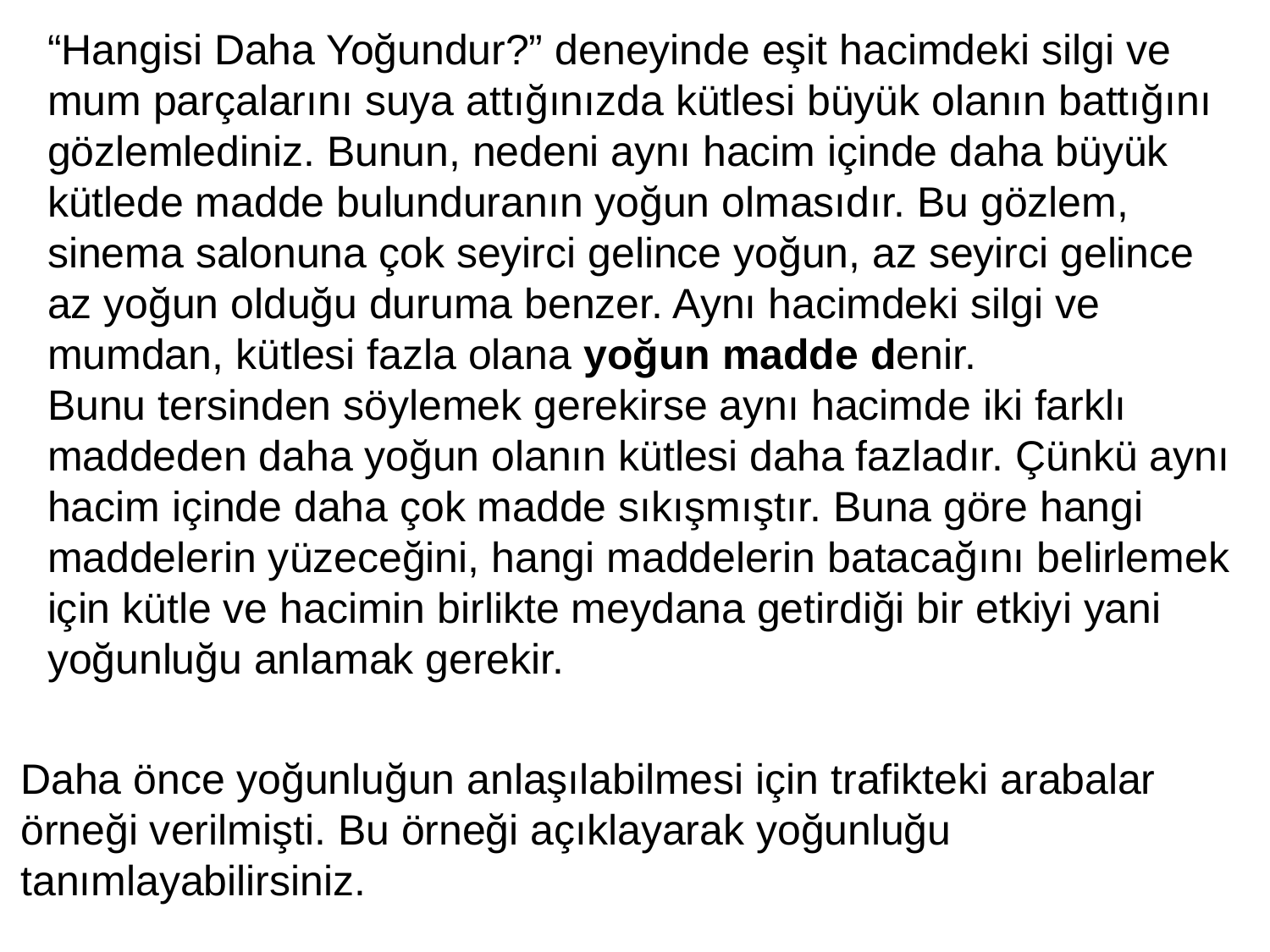

“Hangisi Daha Yoğundur?” deneyinde eşit hacimdeki silgi ve mum parçalarını suya attığınızda kütlesi büyük olanın battığını gözlemlediniz. Bunun, nedeni aynı hacim içinde daha büyük kütlede madde bulunduranın yoğun olmasıdır. Bu gözlem, sinema salonuna çok seyirci gelince yoğun, az seyirci gelince
az yoğun olduğu duruma benzer. Aynı hacimdeki silgi ve mumdan, kütlesi fazla olana yoğun madde denir.
Bunu tersinden söylemek gerekirse aynı hacimde iki farklı maddeden daha yoğun olanın kütlesi daha fazladır. Çünkü aynı hacim içinde daha çok madde sıkışmıştır. Buna göre hangi maddelerin yüzeceğini, hangi maddelerin batacağını belirlemek için kütle ve hacimin birlikte meydana getirdiği bir etkiyi yani yoğunluğu anlamak gerekir.
Daha önce yoğunluğun anlaşılabilmesi için trafikteki arabalar örneği verilmişti. Bu örneği açıklayarak yoğunluğu tanımlayabilirsiniz.